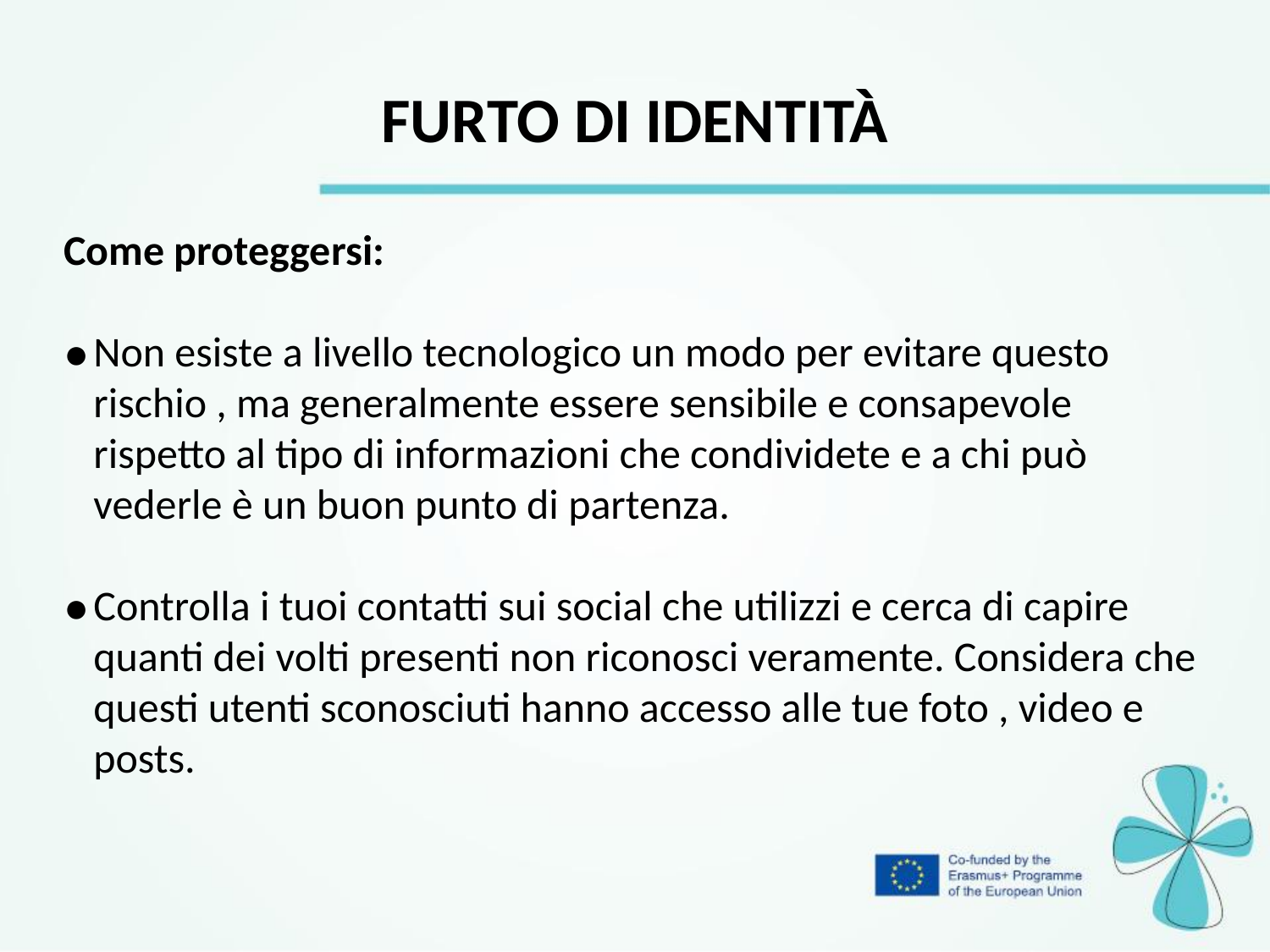

Furto di identità

Come proteggersi:

Non esiste a livello tecnologico un modo per evitare questo rischio , ma generalmente essere sensibile e consapevole rispetto al tipo di informazioni che condividete e a chi può vederle è un buon punto di partenza.

Controlla i tuoi contatti sui social che utilizzi e cerca di capire quanti dei volti presenti non riconosci veramente. Considera che questi utenti sconosciuti hanno accesso alle tue foto , video e posts.